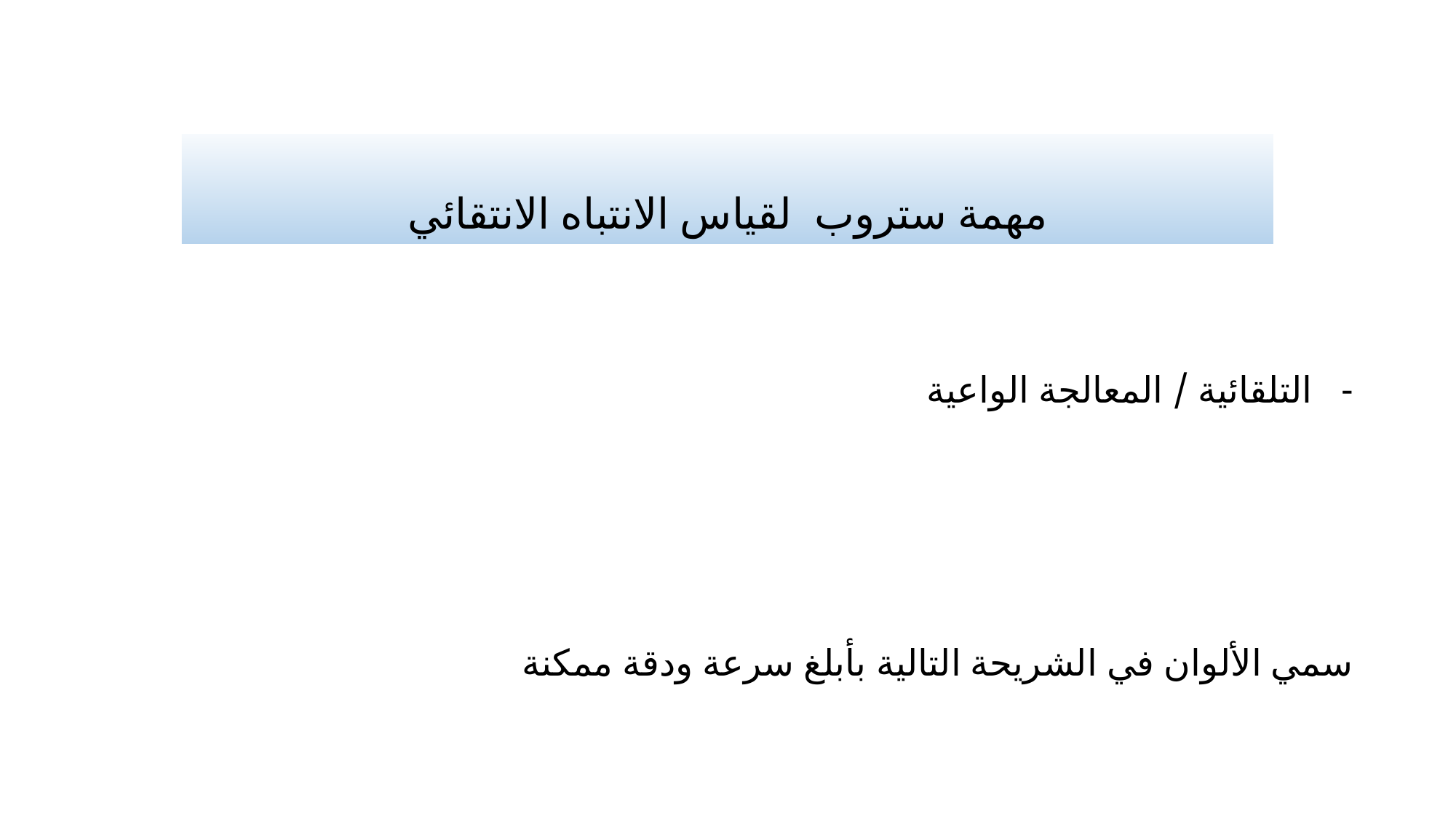

# مهمة ستروب  لقياس الانتباه الانتقائي

التلقائية / المعالجة الواعية

سمي الألوان في الشريحة التالية بأبلغ سرعة ودقة ممكنة